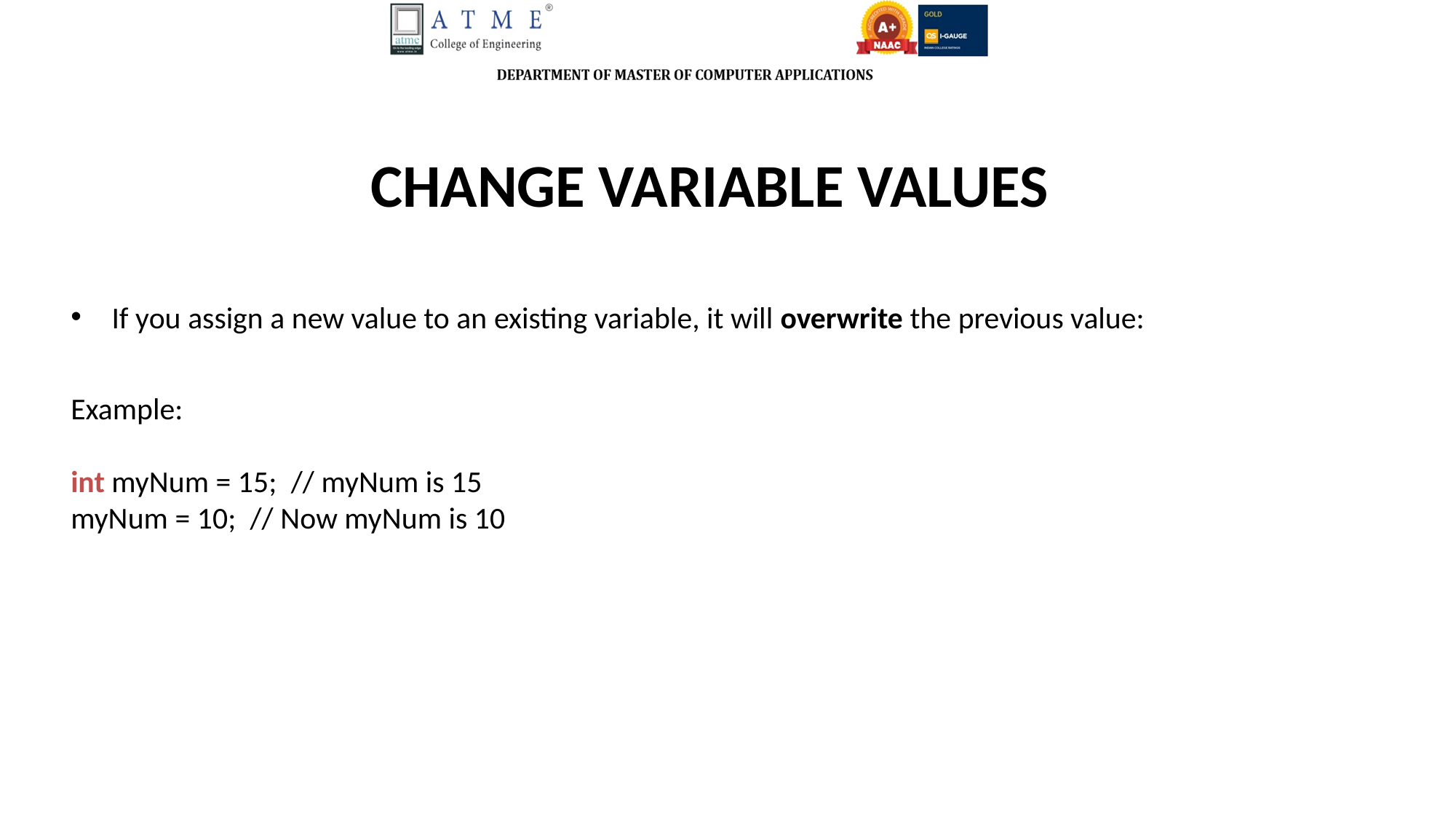

CHANGE VARIABLE VALUES
If you assign a new value to an existing variable, it will overwrite the previous value:

Example:

int myNum = 15;  // myNum is 15
myNum = 10;  // Now myNum is 10